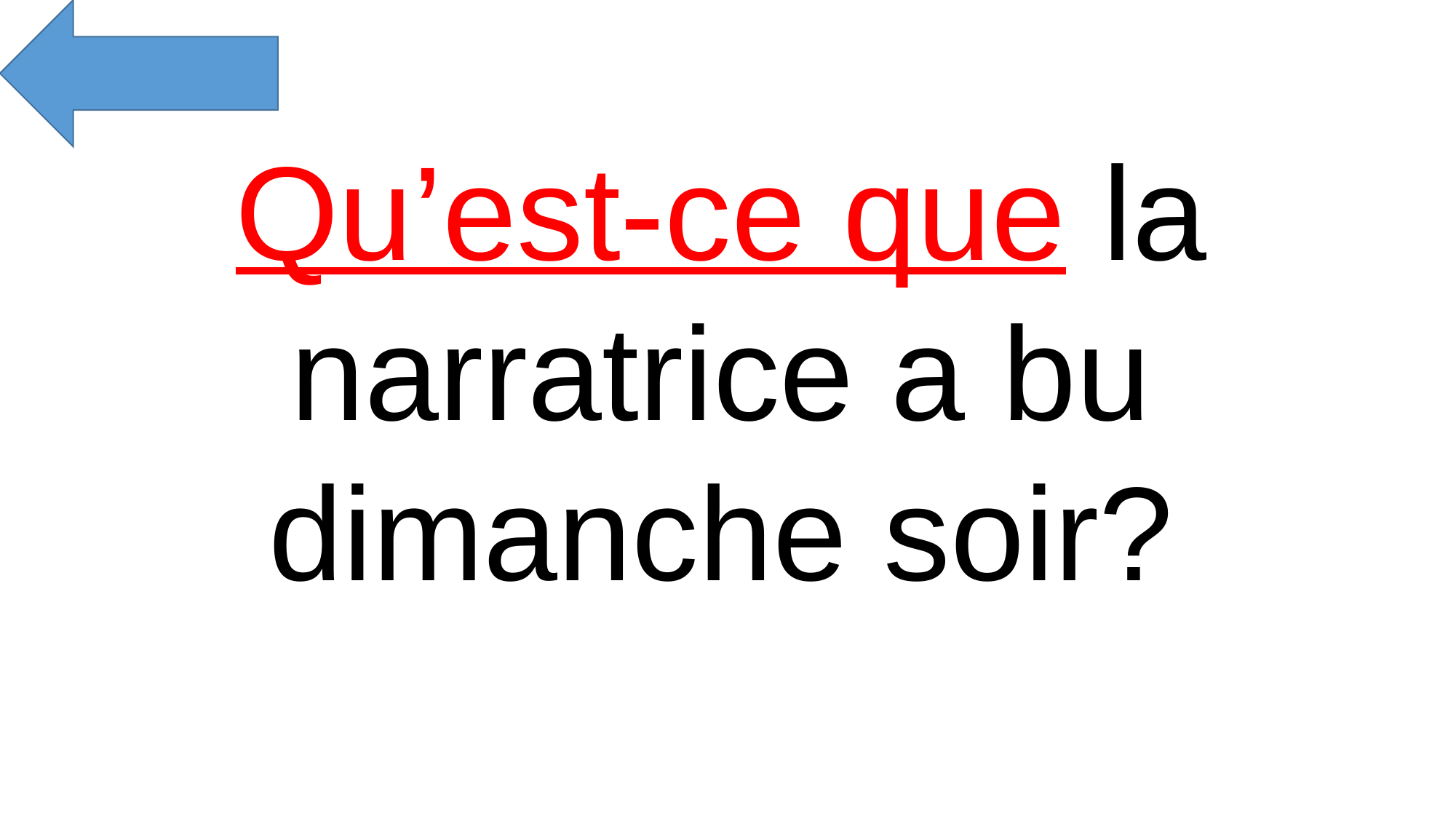

Qu’est-ce que la narratrice a bu dimanche soir?